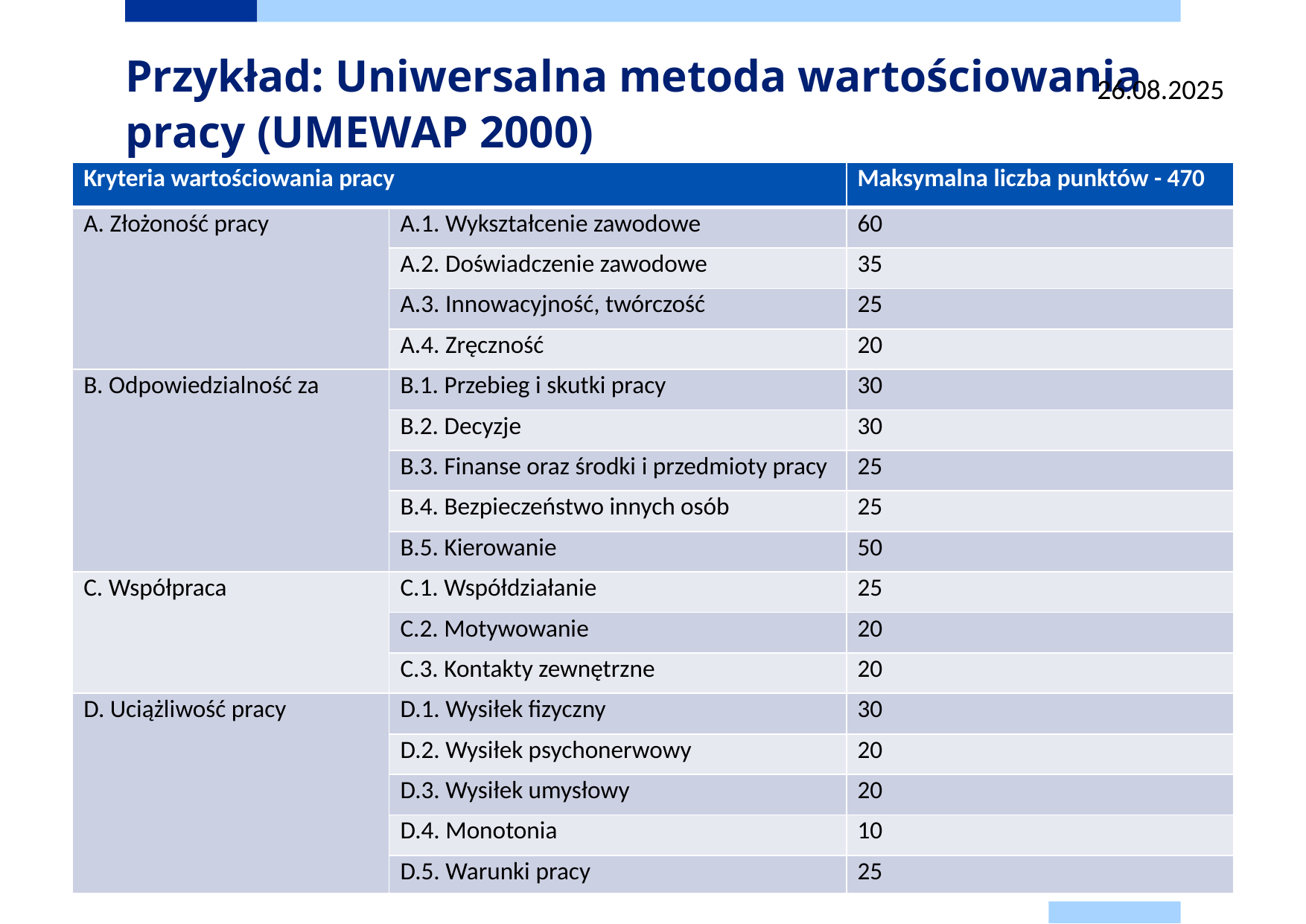

# Przykład: Uniwersalna metoda wartościowania pracy (UMEWAP 2000)
26.08.2025
| Kryteria wartościowania pracy |  | Maksymalna liczba punktów - 470 |
| --- | --- | --- |
| A. Złożoność pracy | A.1. Wykształcenie zawodowe | 60 |
|  | A.2. Doświadczenie zawodowe | 35 |
|  | A.3. Innowacyjność, twórczość | 25 |
|  | A.4. Zręczność | 20 |
| B. Odpowiedzialność za | B.1. Przebieg i skutki pracy | 30 |
|  | B.2. Decyzje | 30 |
|  | B.3. Finanse oraz środki i przedmioty pracy | 25 |
|  | B.4. Bezpieczeństwo innych osób | 25 |
|  | B.5. Kierowanie | 50 |
| C. Współpraca | C.1. Współdziałanie | 25 |
|  | C.2. Motywowanie | 20 |
|  | C.3. Kontakty zewnętrzne | 20 |
| D. Uciążliwość pracy | D.1. Wysiłek fizyczny | 30 |
|  | D.2. Wysiłek psychonerwowy | 20 |
|  | D.3. Wysiłek umysłowy | 20 |
|  | D.4. Monotonia | 10 |
|  | D.5. Warunki pracy | 25 |